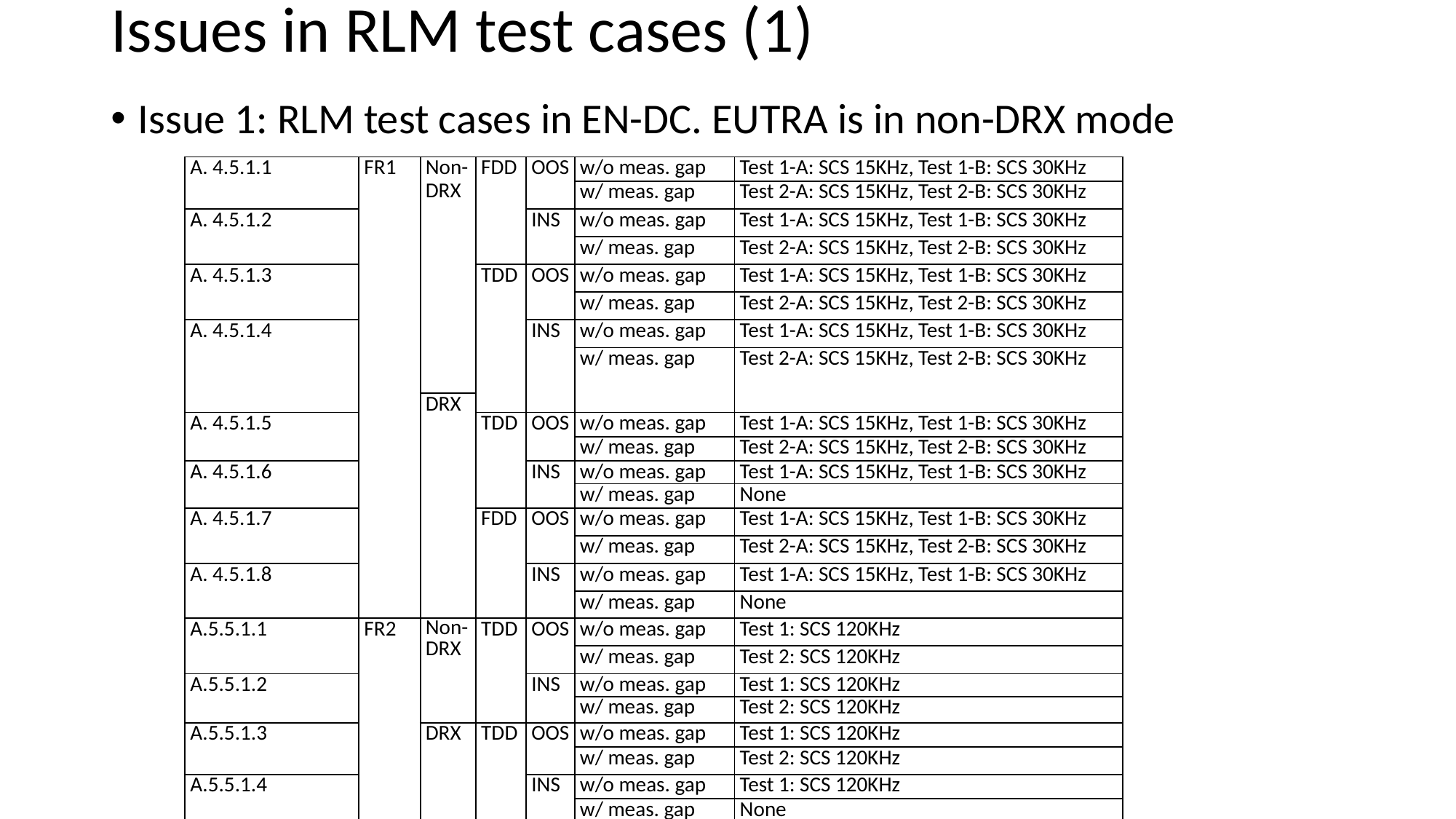

# Issues in RLM test cases (1)
Issue 1: RLM test cases in EN-DC. EUTRA is in non-DRX mode

| A. 4.5.1.1 | FR1 | Non-DRX | FDD | OOS | w/o meas. gap | Test 1-A: SCS 15KHz, Test 1-B: SCS 30KHz |
| --- | --- | --- | --- | --- | --- | --- |
|  |  |  |  |  | w/ meas. gap | Test 2-A: SCS 15KHz, Test 2-B: SCS 30KHz |
| A. 4.5.1.2 |  |  |  | INS | w/o meas. gap | Test 1-A: SCS 15KHz, Test 1-B: SCS 30KHz |
|  |  |  |  |  | w/ meas. gap | Test 2-A: SCS 15KHz, Test 2-B: SCS 30KHz |
| A. 4.5.1.3 |  |  | TDD | OOS | w/o meas. gap | Test 1-A: SCS 15KHz, Test 1-B: SCS 30KHz |
|  |  |  |  |  | w/ meas. gap | Test 2-A: SCS 15KHz, Test 2-B: SCS 30KHz |
| A. 4.5.1.4 |  |  |  | INS | w/o meas. gap | Test 1-A: SCS 15KHz, Test 1-B: SCS 30KHz |
|  |  |  |  |  | w/ meas. gap | Test 2-A: SCS 15KHz, Test 2-B: SCS 30KHz |
|  |  | DRX |  |  |  |  |
| A. 4.5.1.5 |  |  | TDD | OOS | w/o meas. gap | Test 1-A: SCS 15KHz, Test 1-B: SCS 30KHz |
|  |  |  |  |  | w/ meas. gap | Test 2-A: SCS 15KHz, Test 2-B: SCS 30KHz |
| A. 4.5.1.6 |  |  |  | INS | w/o meas. gap | Test 1-A: SCS 15KHz, Test 1-B: SCS 30KHz |
|  |  |  |  |  | w/ meas. gap | None |
| A. 4.5.1.7 |  |  | FDD | OOS | w/o meas. gap | Test 1-A: SCS 15KHz, Test 1-B: SCS 30KHz |
|  |  |  |  |  | w/ meas. gap | Test 2-A: SCS 15KHz, Test 2-B: SCS 30KHz |
| A. 4.5.1.8 |  |  |  | INS | w/o meas. gap | Test 1-A: SCS 15KHz, Test 1-B: SCS 30KHz |
|  |  |  |  |  | w/ meas. gap | None |
| A.5.5.1.1 | FR2 | Non-DRX | TDD | OOS | w/o meas. gap | Test 1: SCS 120KHz |
|  |  |  |  |  | w/ meas. gap | Test 2: SCS 120KHz |
| A.5.5.1.2 |  |  |  | INS | w/o meas. gap | Test 1: SCS 120KHz |
|  |  |  |  |  | w/ meas. gap | Test 2: SCS 120KHz |
| A.5.5.1.3 |  | DRX | TDD | OOS | w/o meas. gap | Test 1: SCS 120KHz |
|  |  |  |  |  | w/ meas. gap | Test 2: SCS 120KHz |
| A.5.5.1.4 |  |  |  | INS | w/o meas. gap | Test 1: SCS 120KHz |
|  |  |  |  |  | w/ meas. gap | None |